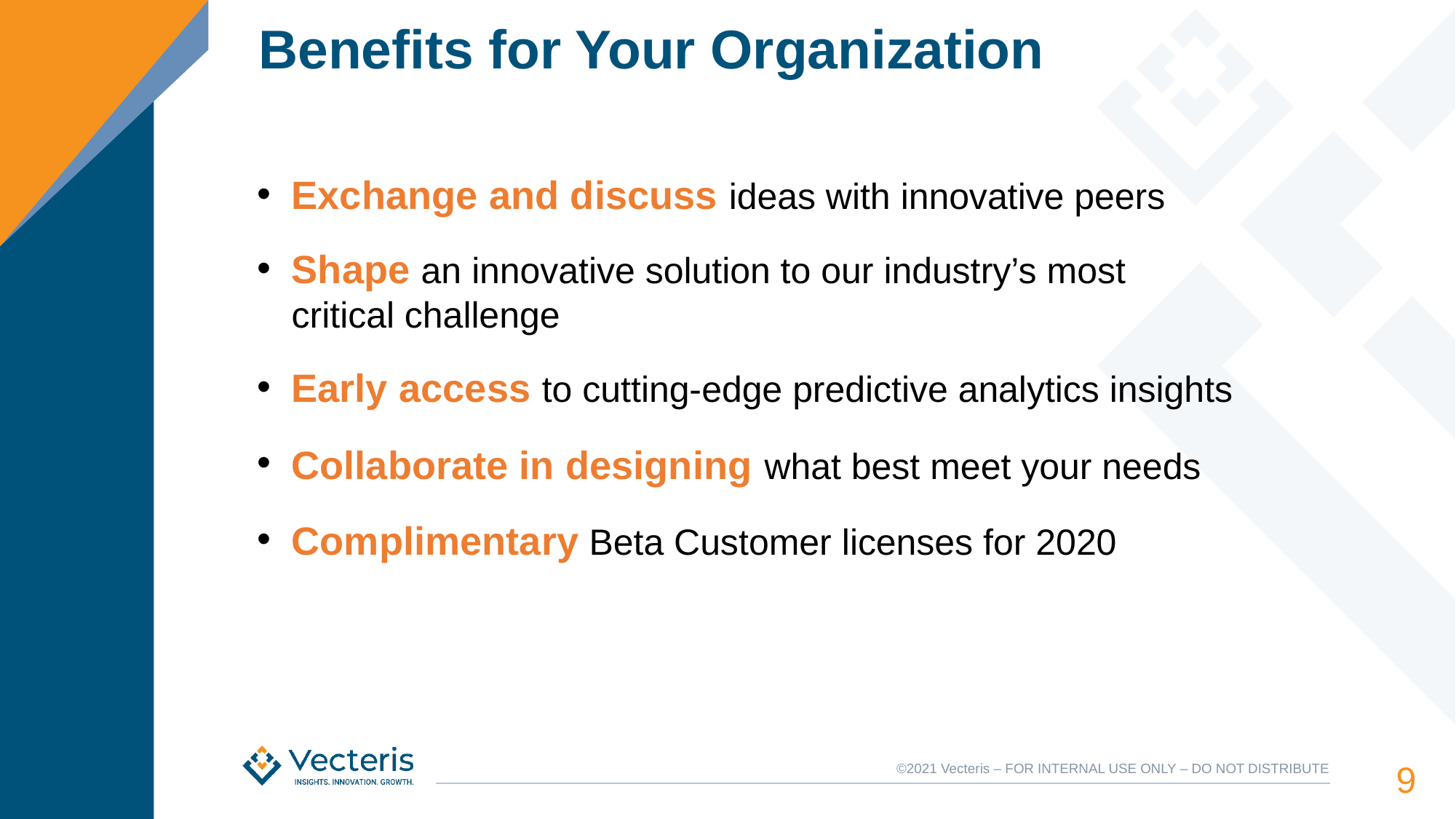

# Benefits for Your Organization
Exchange and discuss ideas with innovative peers
Shape an innovative solution to our industry’s most
critical challenge
Early access to cutting-edge predictive analytics insights
Collaborate in designing what best meet your needs
Complimentary Beta Customer licenses for 2020
9
©2021 Vecteris – FOR INTERNAL USE ONLY – DO NOT DISTRIBUTE